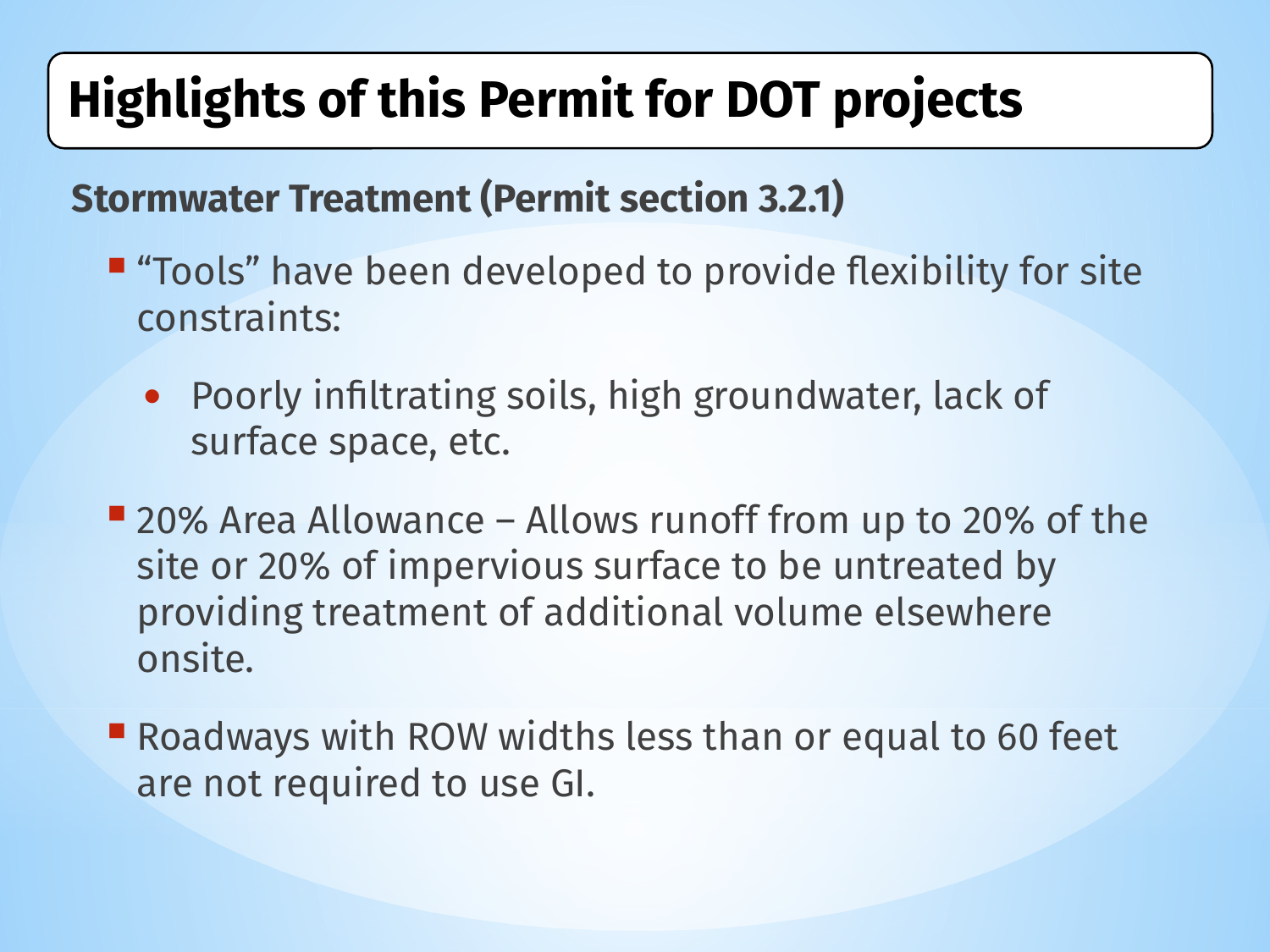

Highlights of this Permit for DOT projects
Stormwater Treatment (Permit section 3.2.1)
“Tools” have been developed to provide flexibility for site constraints:
Poorly infiltrating soils, high groundwater, lack of surface space, etc.
20% Area Allowance – Allows runoff from up to 20% of the site or 20% of impervious surface to be untreated by providing treatment of additional volume elsewhere onsite.
Roadways with ROW widths less than or equal to 60 feet are not required to use GI.